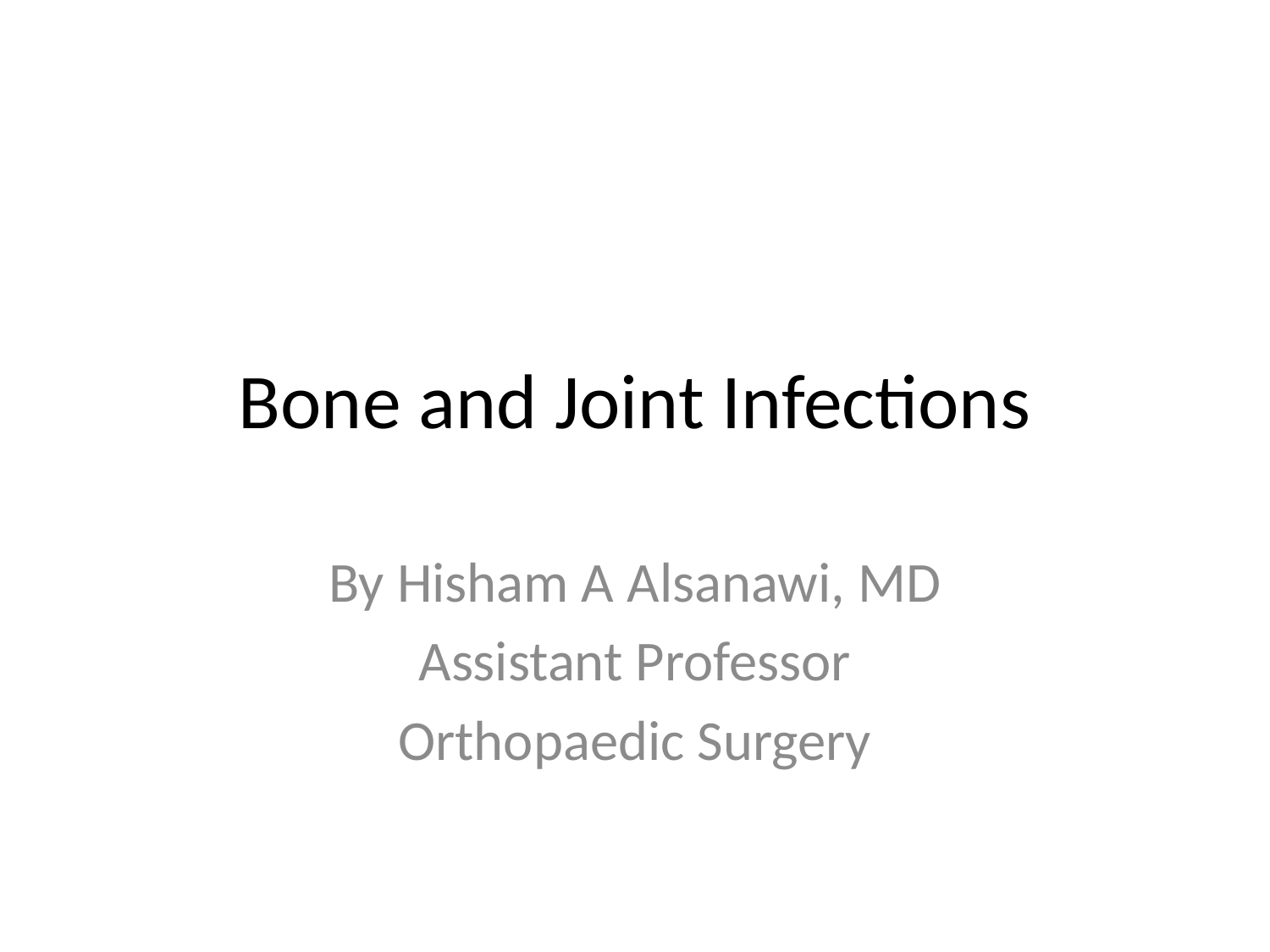

# Bone and Joint Infections
By Hisham A Alsanawi, MD
Assistant Professor
Orthopaedic Surgery